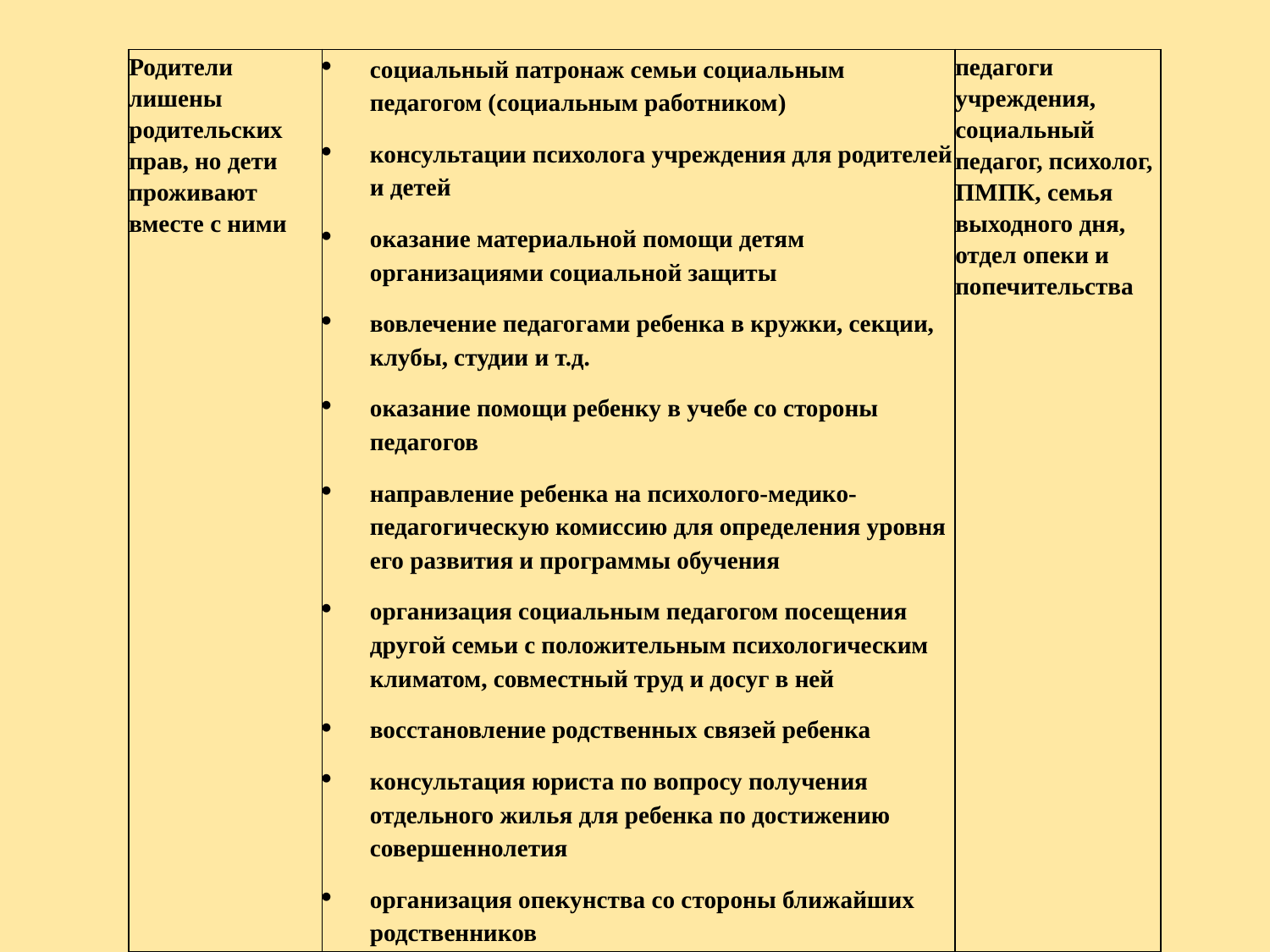

| Родители лишены родительских прав, но дети проживают вместе с ними | социальный патронаж семьи социальным педагогом (социальным работником) консультации психолога учреждения для родителей и детей оказание материальной помощи детям организациями социальной защиты вовлечение педагогами ребенка в кружки, секции, клубы, студии и т.д. оказание помощи ребенку в учебе со стороны педагогов направление ребенка на психолого-медико-педагогическую комиссию для определения уровня его развития и программы обучения организация социальным педагогом посещения другой семьи с положительным психологическим климатом, совместный труд и досуг в ней восстановление родственных связей ребенка консультация юриста по вопросу получения отдельного жилья для ребенка по достижению совершеннолетия организация опекунства со стороны ближайших родственников | педагоги учреждения, социальный педагог, психолог, ПМПК, семья выходного дня, отдел опеки и попечительства |
| --- | --- | --- |